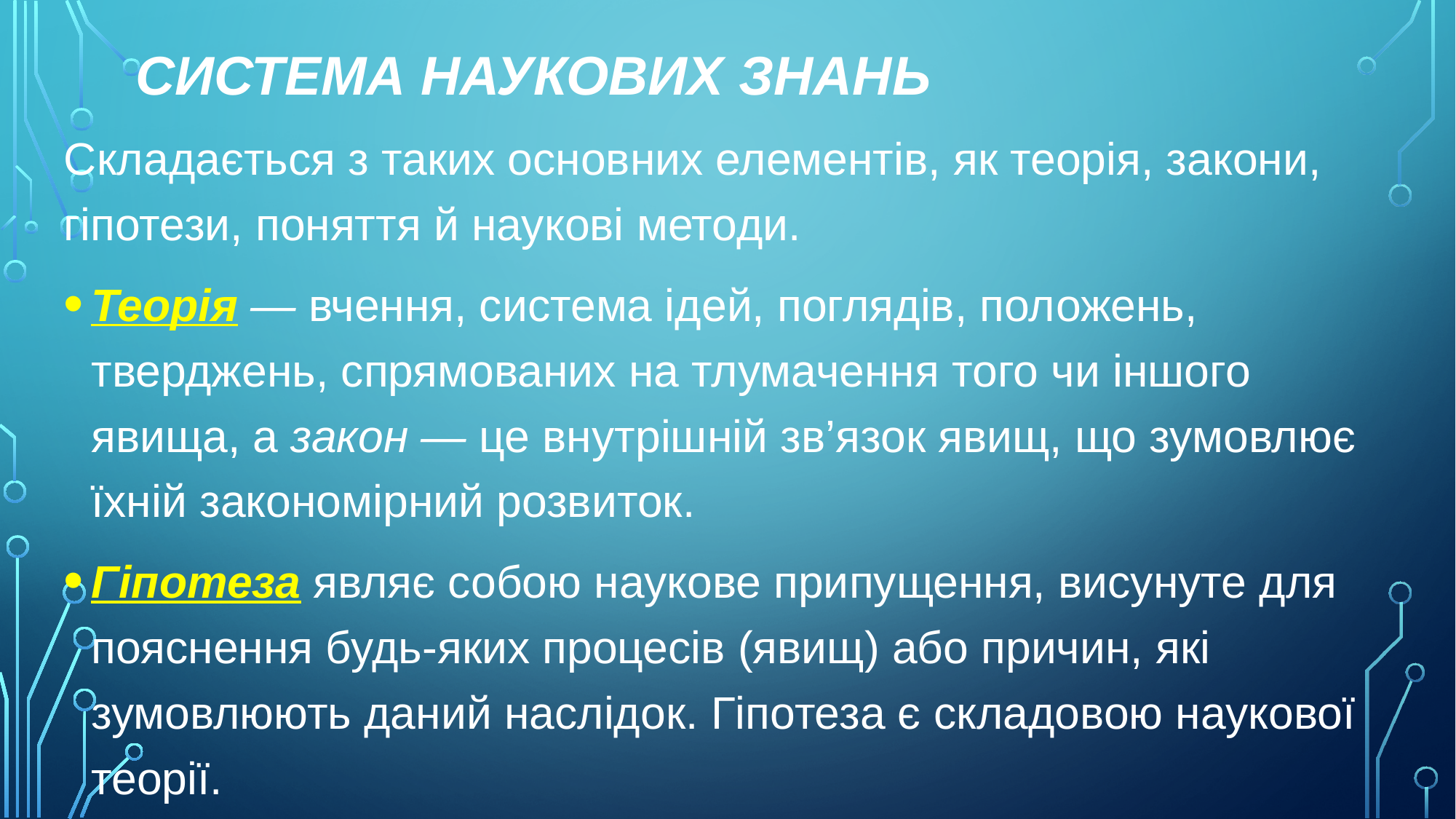

# Система наукових знань
Складається з таких основних елементів, як теорія, закони, гіпотези, поняття й наукові методи.
Теорія — вчення, система ідей, поглядів, положень, тверджень, спрямованих на тлумачення того чи іншого явища, а закон — це внутрішній зв’язок явищ, що зумовлює їхній закономірний розвиток.
Гіпотеза являє собою наукове припущення, висунуте для пояснення будь-яких процесів (явищ) або причин, які зумовлюють даний наслідок. Гіпотеза є складовою наукової теорії.